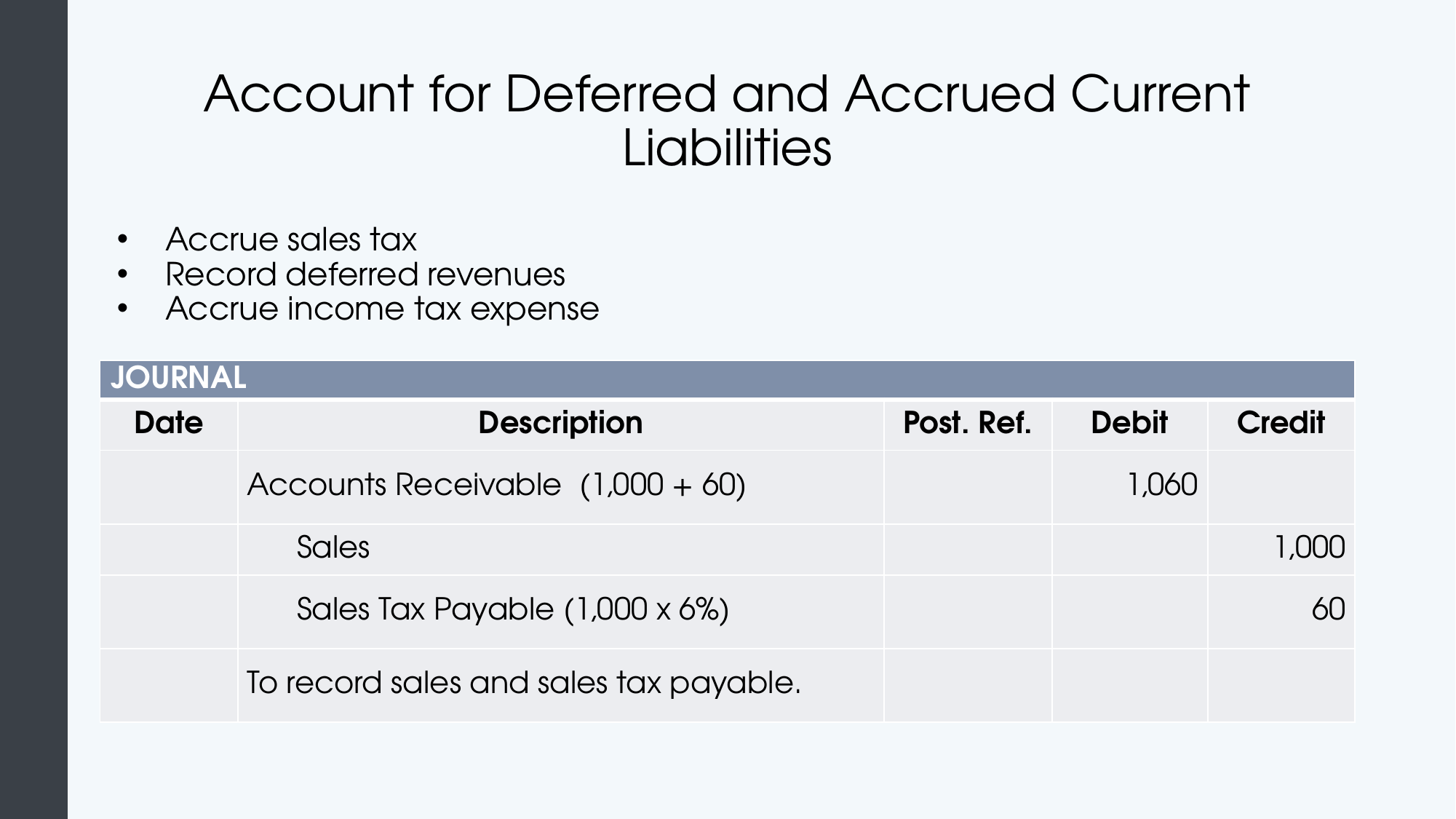

# Account for Deferred and Accrued Current Liabilities
Accrue sales tax
Record deferred revenues
Accrue income tax expense
| JOURNAL |  |  |  |  |
| --- | --- | --- | --- | --- |
| Date | Description | Post. Ref. | Debit | Credit |
|  | Accounts Receivable  (1,000 + 60) |  | 1,060 |  |
|  | Sales |  |  | 1,000 |
|  | Sales Tax Payable (1,000 x 6%) |  |  | 60 |
|  | To record sales and sales tax payable. |  |  |  |